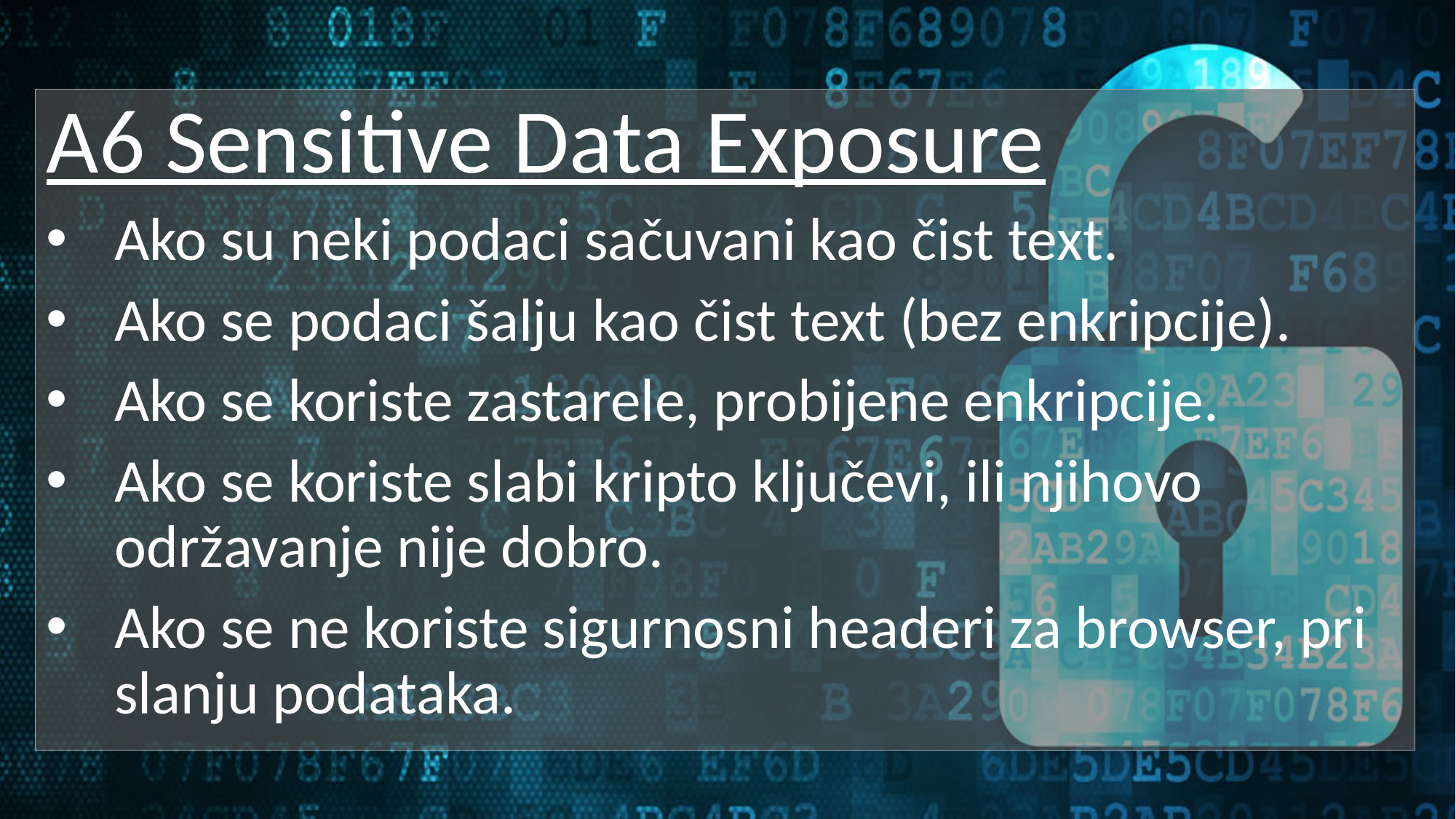

A6 Sensitive Data Exposure
Ako su neki podaci sačuvani kao čist text.
Ako se podaci šalju kao čist text (bez enkripcije).
Ako se koriste zastarele, probijene enkripcije.
Ako se koriste slabi kripto ključevi, ili njihovo održavanje nije dobro.
Ako se ne koriste sigurnosni headeri za browser, pri slanju podataka.